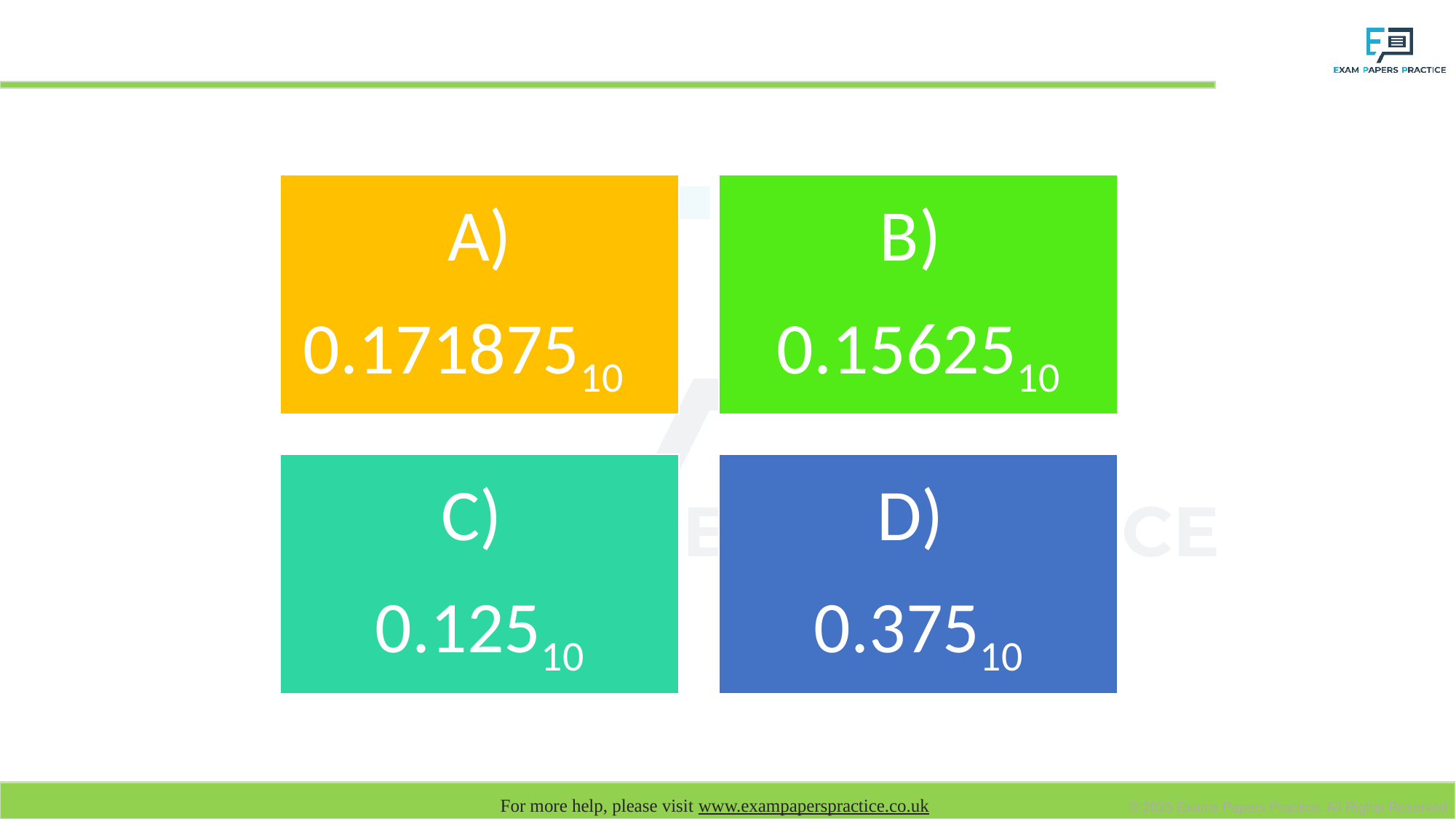

# What is the denary value for the floating point number 0.1011000 11102?
A)
0.17187510
B)
0.1562510
C)
0.12510
D)
0.37510